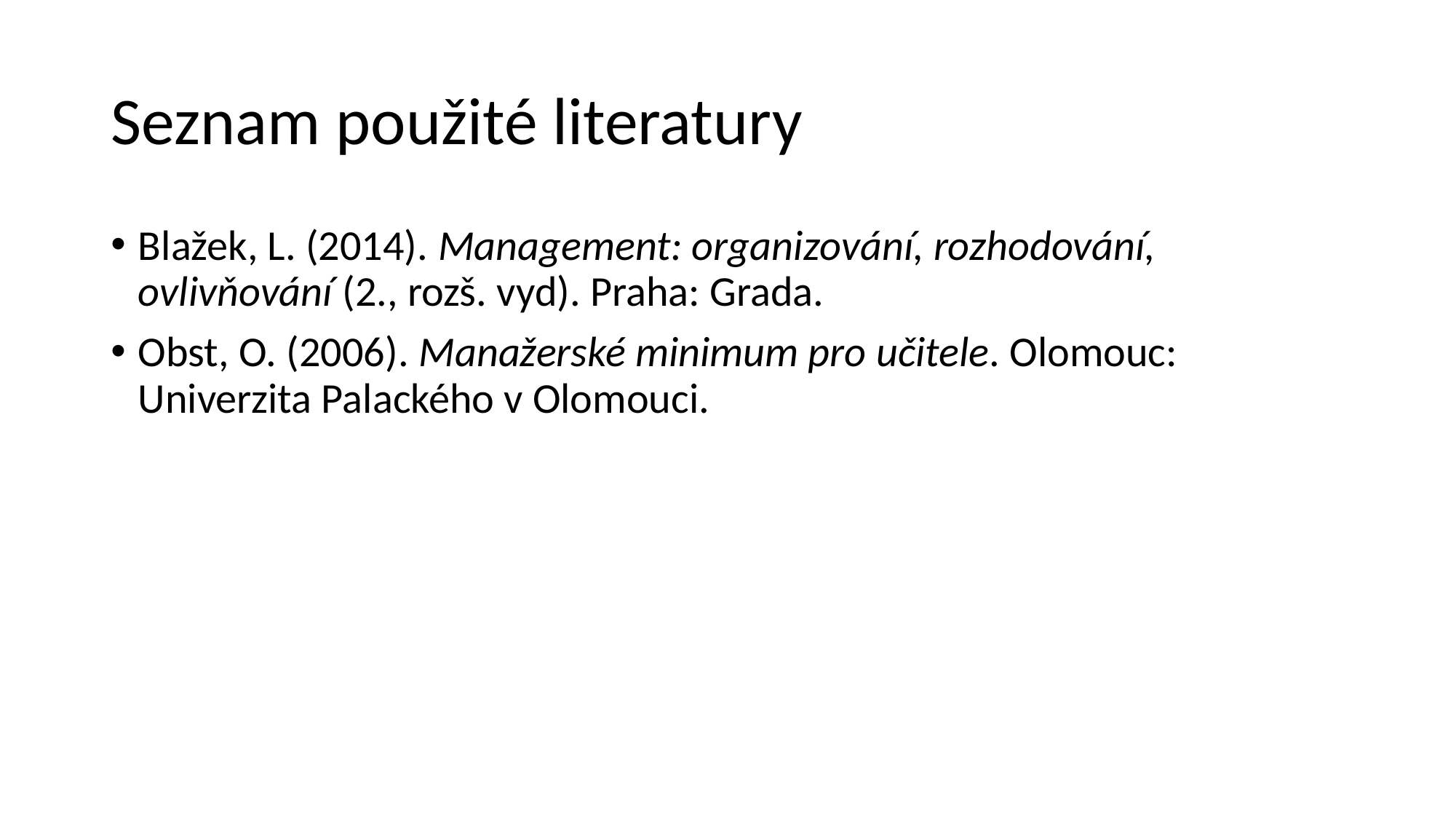

# Seznam použité literatury
Blažek, L. (2014). Management: organizování, rozhodování, ovlivňování (2., rozš. vyd). Praha: Grada.
Obst, O. (2006). Manažerské minimum pro učitele. Olomouc: Univerzita Palackého v Olomouci.